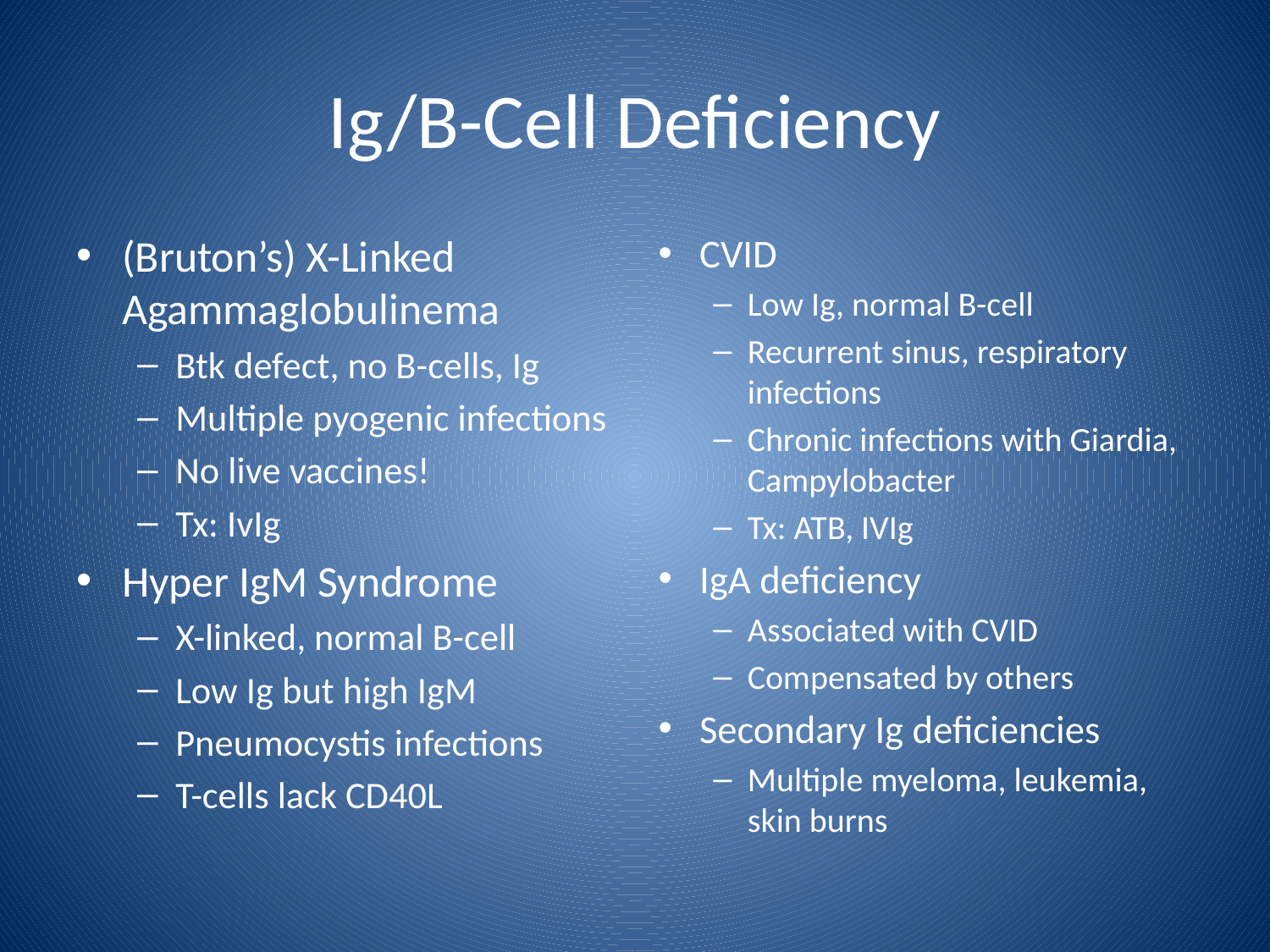

# Ig/B-Cell Deficiency
(Bruton’s) X-Linked Agammaglobulinema
Btk defect, no B-cells, Ig
Multiple pyogenic infections
No live vaccines!
Tx: IvIg
Hyper IgM Syndrome
X-linked, normal B-cell
Low Ig but high IgM
Pneumocystis infections
T-cells lack CD40L
CVID
Low Ig, normal B-cell
Recurrent sinus, respiratory infections
Chronic infections with Giardia, Campylobacter
Tx: ATB, IVIg
IgA deficiency
Associated with CVID
Compensated by others
Secondary Ig deficiencies
Multiple myeloma, leukemia, skin burns